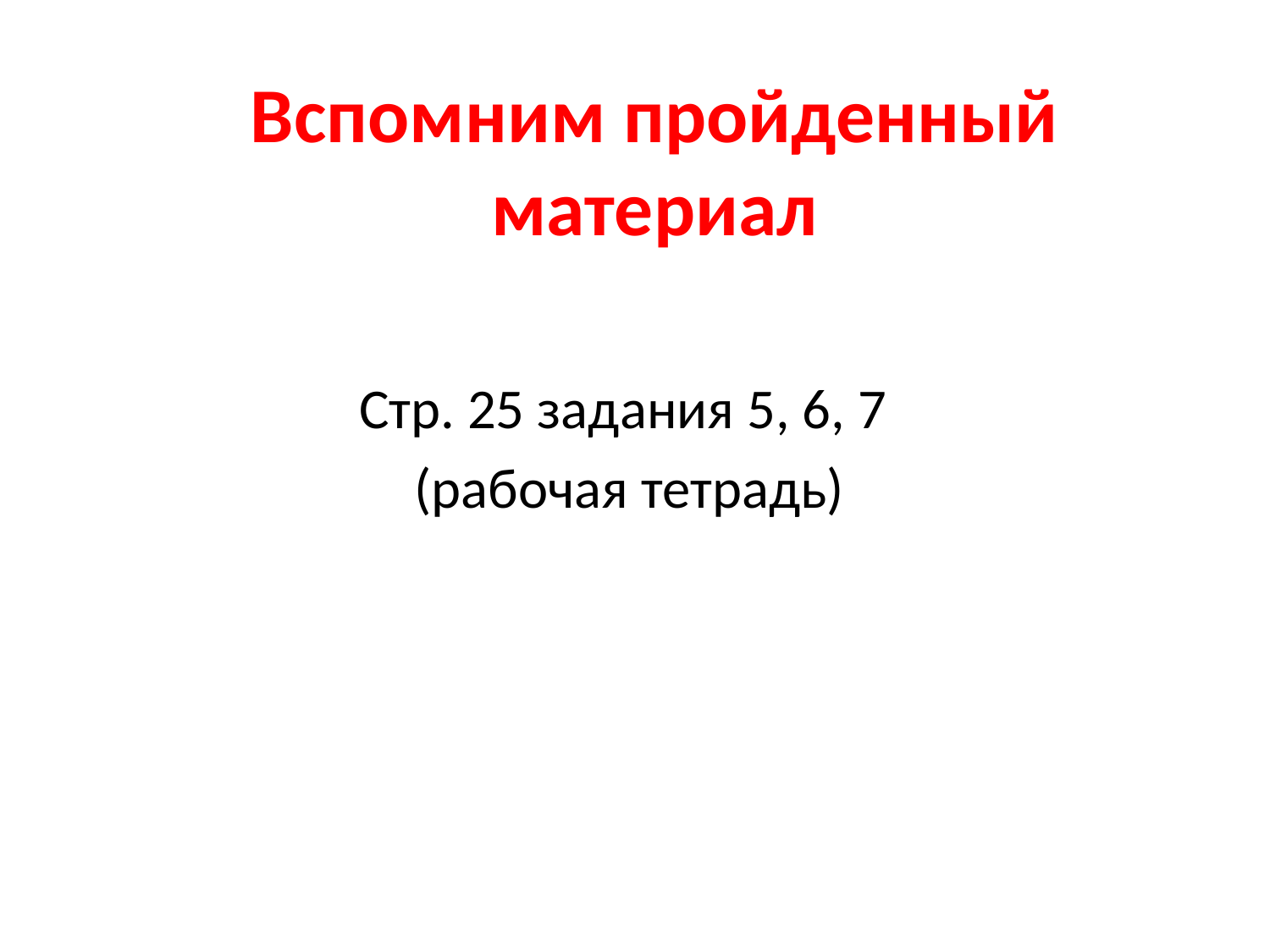

# Вспомним пройденный материал
Стр. 25 задания 5, 6, 7
(рабочая тетрадь)